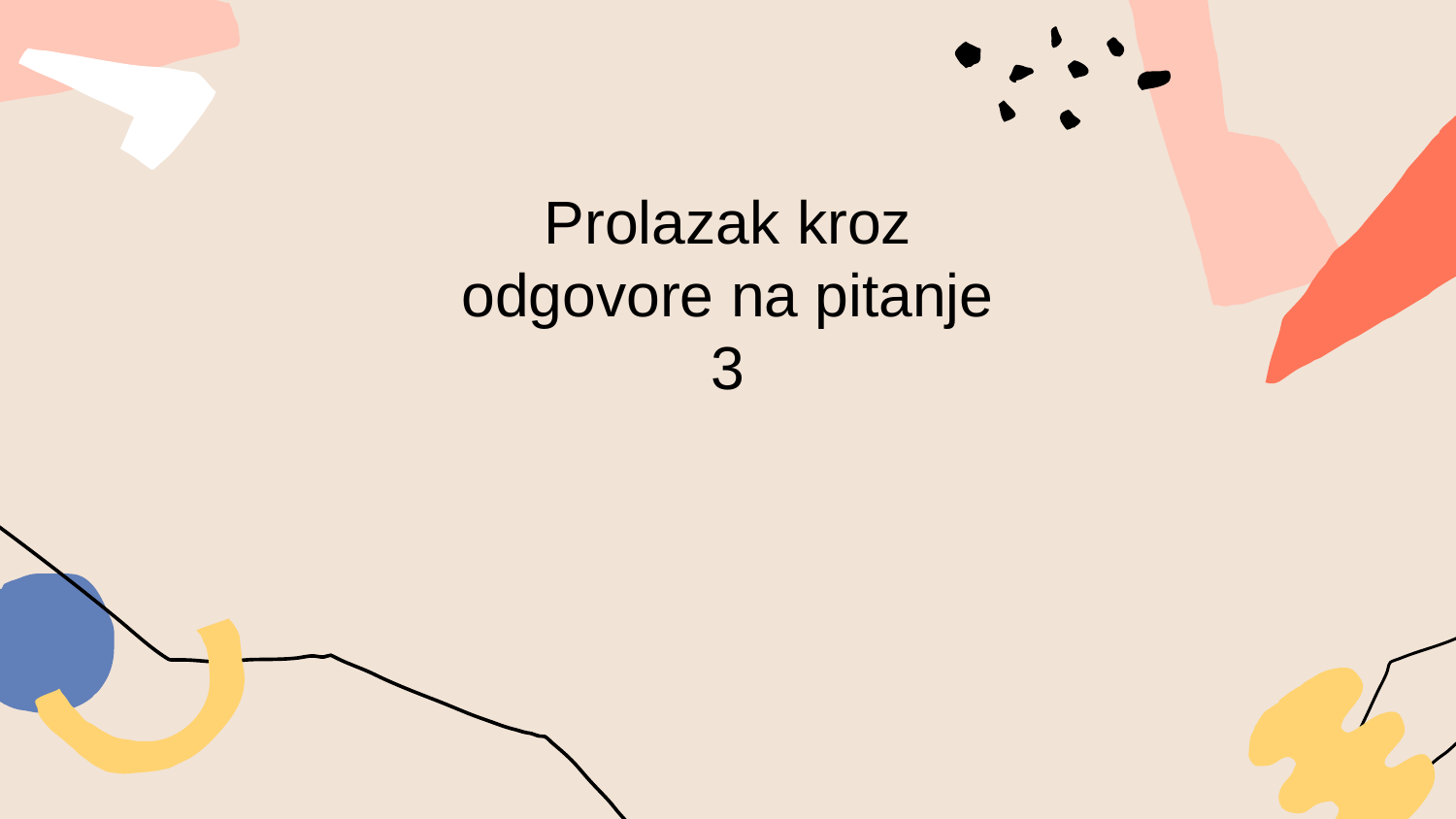

# Prolazak kroz odgovore na pitanje 3